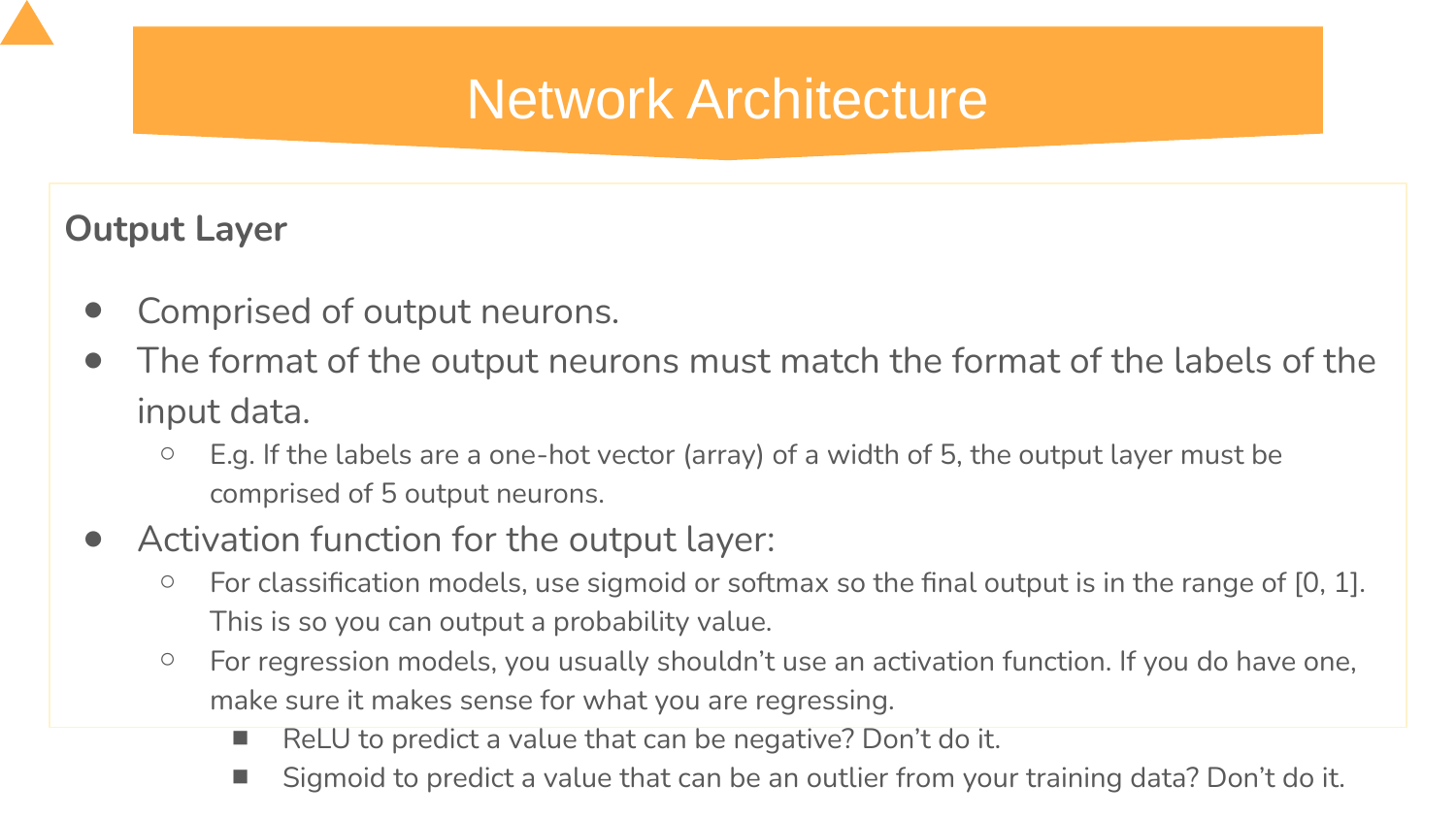

# Network Architecture
Output Layer
Comprised of output neurons.
The format of the output neurons must match the format of the labels of the input data.
E.g. If the labels are a one-hot vector (array) of a width of 5, the output layer must be comprised of 5 output neurons.
Activation function for the output layer:
For classification models, use sigmoid or softmax so the final output is in the range of [0, 1]. This is so you can output a probability value.
For regression models, you usually shouldn’t use an activation function. If you do have one, make sure it makes sense for what you are regressing.
ReLU to predict a value that can be negative? Don’t do it.
Sigmoid to predict a value that can be an outlier from your training data? Don’t do it.